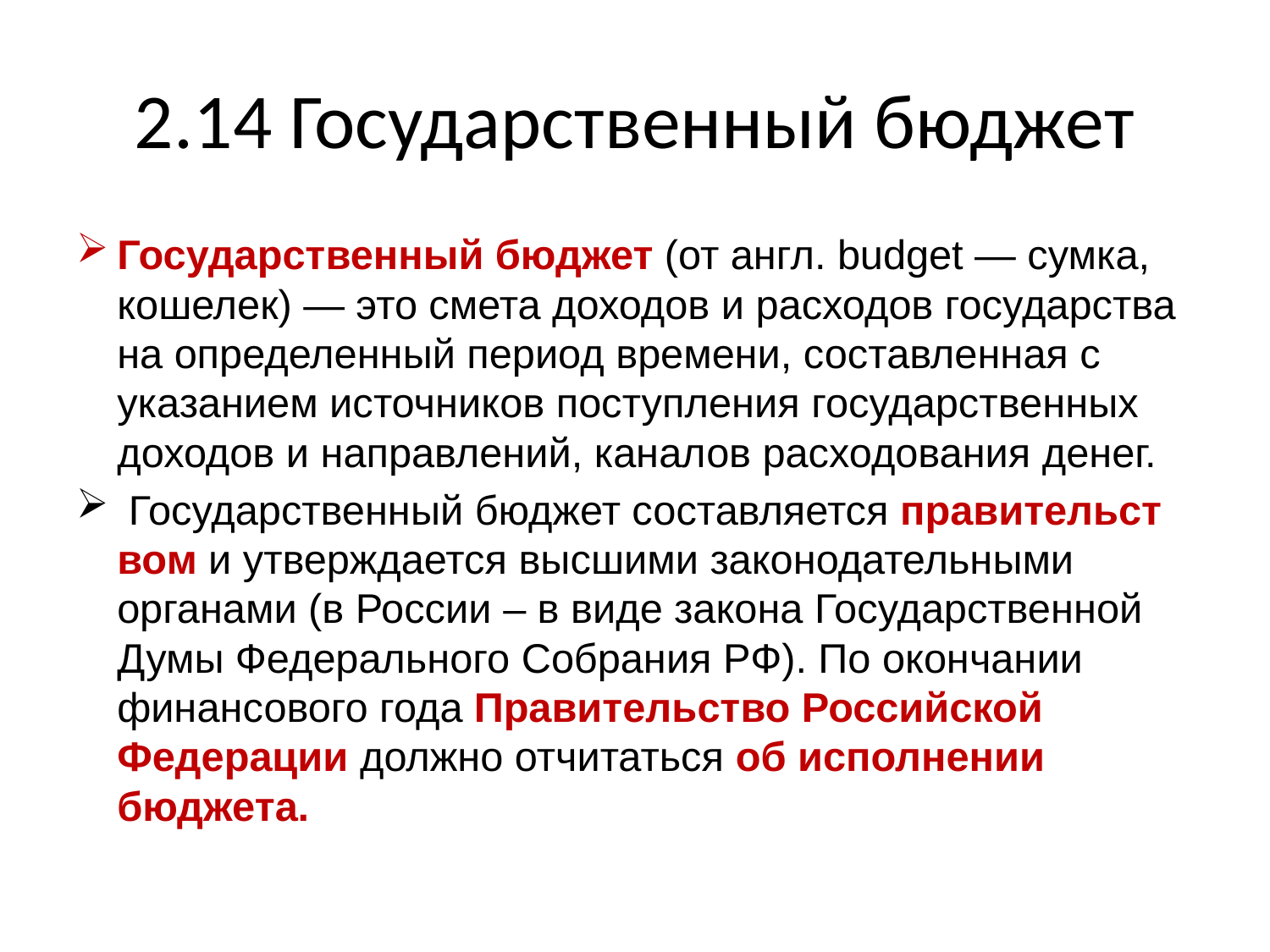

# 2.14 Государственный бюджет
Государственный бюджет (от англ. budget — сум­ка, кошелек) — это смета доходов и расходов госу­дарства на определенный период времени, составлен­ная с указанием источников поступления государст­венных доходов и направлений, каналов расходования денег.
 Государственный бюджет составляется правительст­вом и утверждается высшими законодательными органа­ми (в России – в виде закона Государственной Думы Федерального Со­брания РФ). По окончании финансового года Правитель­ство Российской Федерации должно отчитаться об испол­нении бюджета.